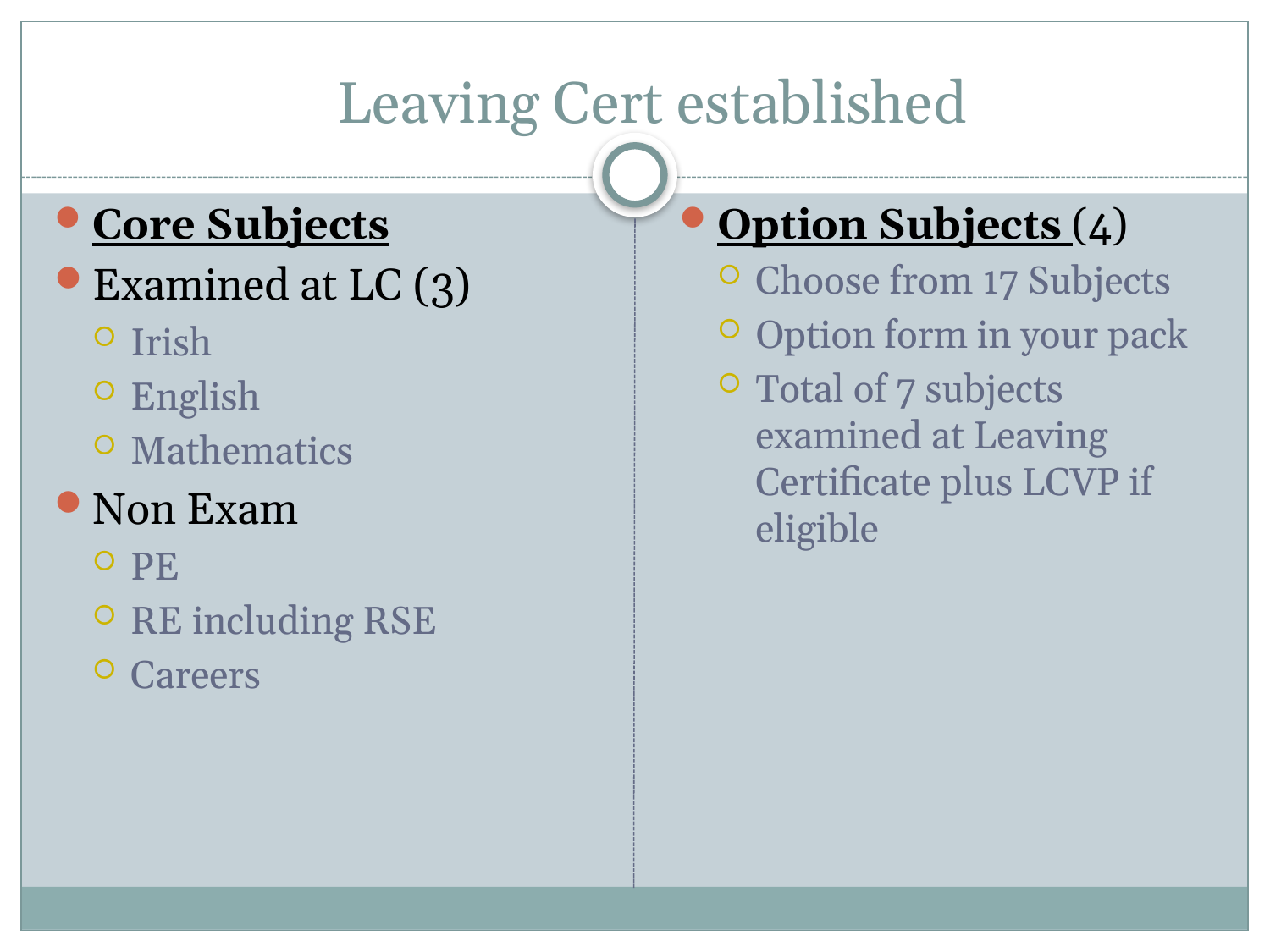

# Leaving Cert established
Core Subjects
Examined at LC (3)
Irish
English
Mathematics
Non Exam
PE
RE including RSE
Careers

Option Subjects (4)
Choose from 17 Subjects
Option form in your pack
Total of 7 subjects examined at Leaving Certificate plus LCVP if eligible